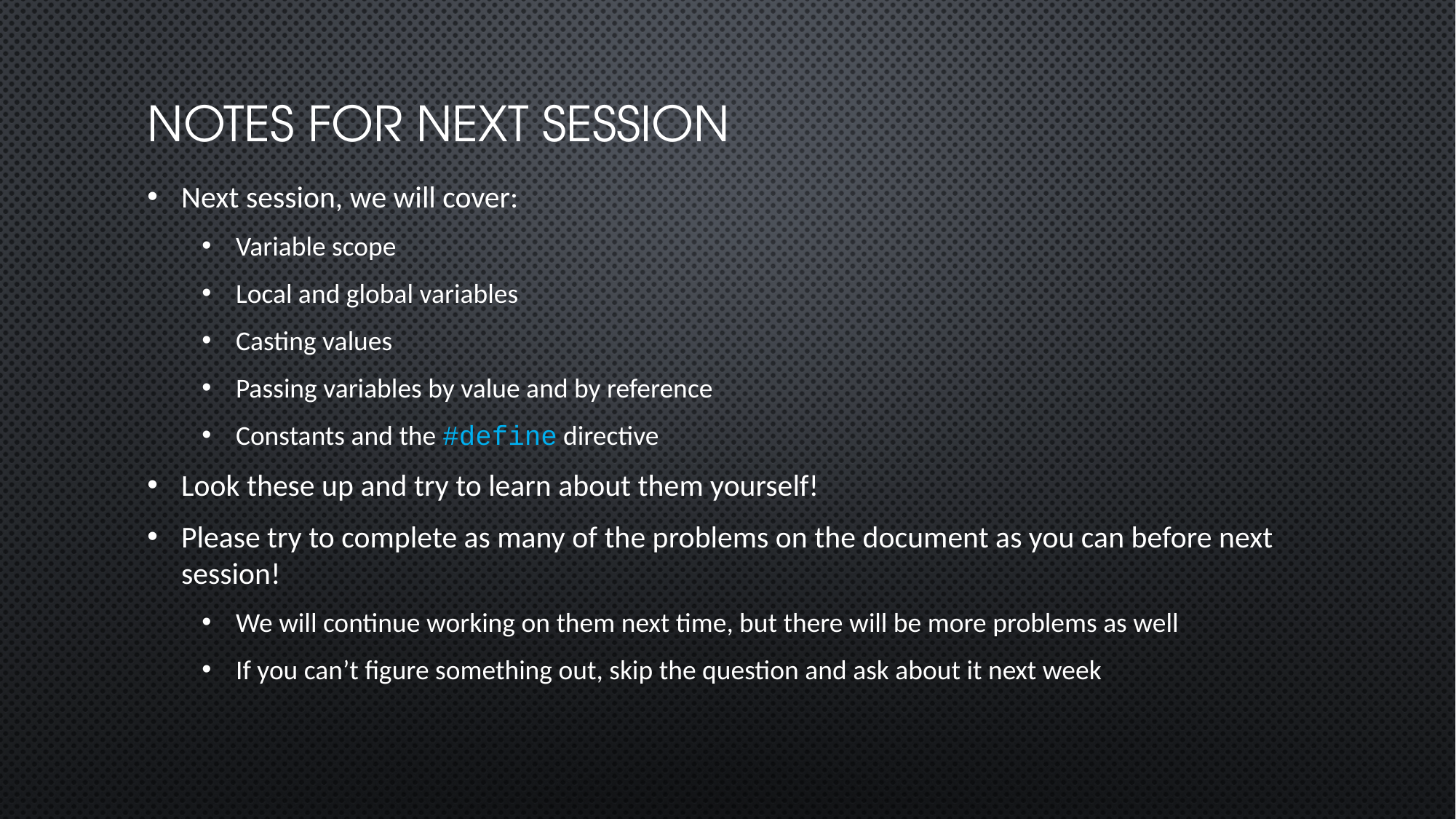

# Notes for next session
Next session, we will cover:
Variable scope
Local and global variables
Casting values
Passing variables by value and by reference
Constants and the #define directive
Look these up and try to learn about them yourself!
Please try to complete as many of the problems on the document as you can before next session!
We will continue working on them next time, but there will be more problems as well
If you can’t figure something out, skip the question and ask about it next week